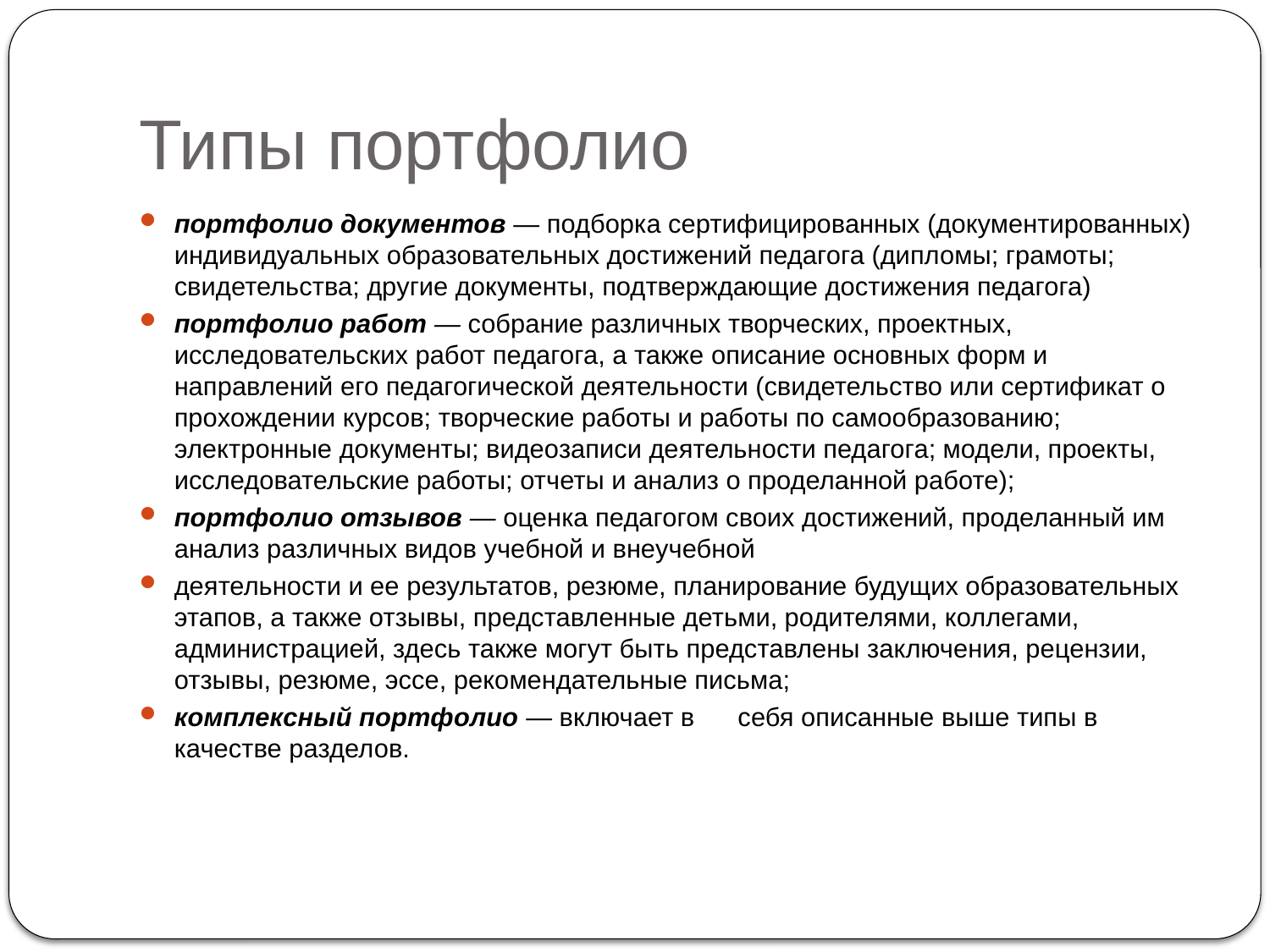

# Типы портфолио
портфолио документов — подборка сертифицированных (документированных) индивидуальных образовательных достижений педагога (дипломы; грамоты; свидетельства; другие документы, подтверждающие достижения педагога)
портфолио работ — собрание различных творческих, проектных, исследовательских работ педагога, а также описание основных форм и направлений его педагогической деятельности (свидетельство или сертификат о прохождении курсов; творческие работы и работы по самообразованию; электронные документы; видеозаписи деятельности педагога; модели, проекты, исследовательские работы; отчеты и анализ о проделанной работе);
портфолио отзывов — оценка педагогом своих достижений, проделанный им анализ различных видов учебной и внеучебной
деятельности и ее результатов, резюме, планирование будущих образовательных этапов, а также отзывы, представленные детьми, родителями, коллегами, администрацией, здесь также могут быть представлены заключения, рецензии, отзывы, резюме, эссе, рекомендательные письма;
комплексный портфолио — включает в      себя описанные выше типы в качестве разделов.